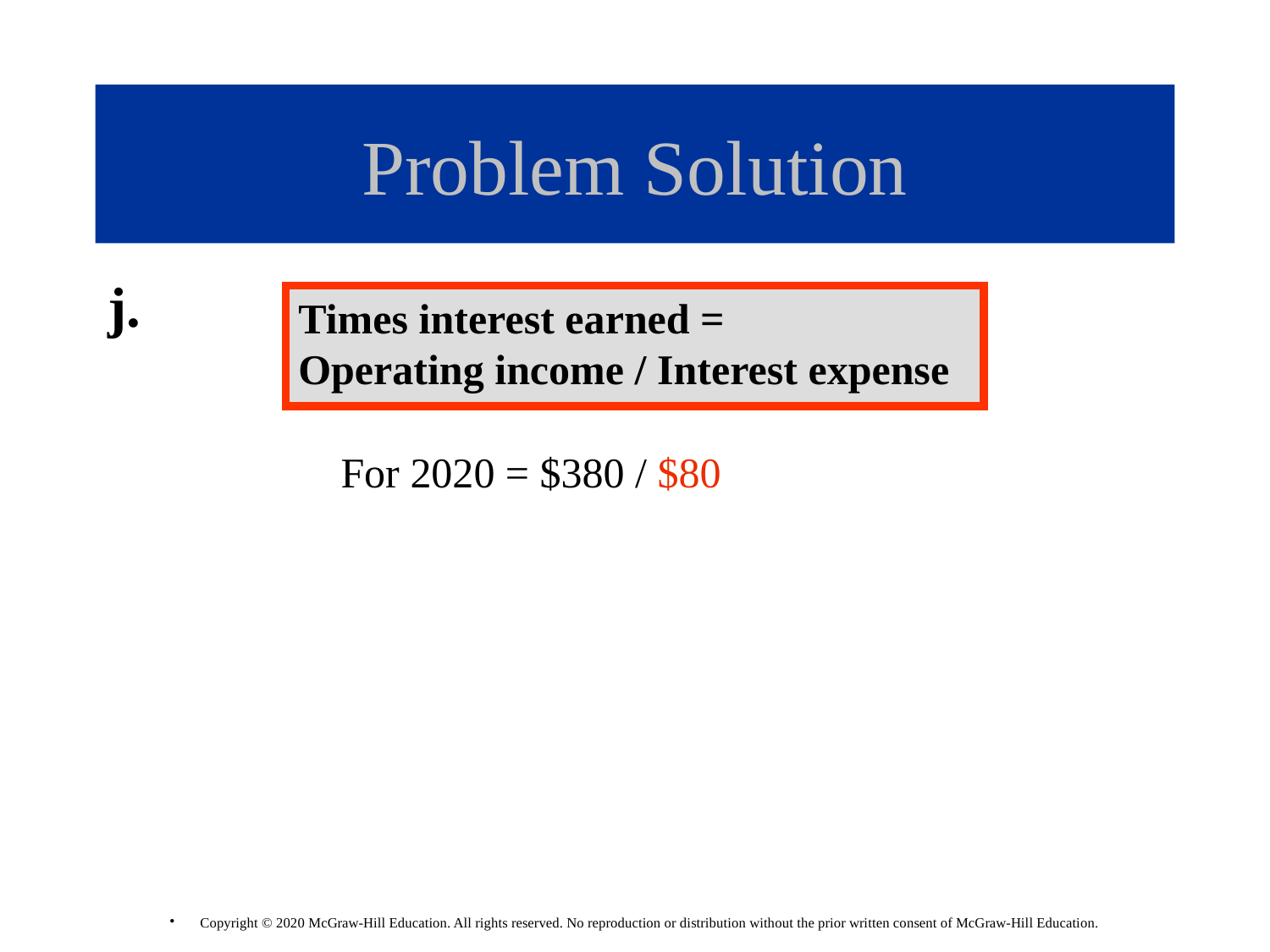

# Problem Solution
j.

                      For 2020 = $380 / $80
Times interest earned =                Operating income / Interest expense